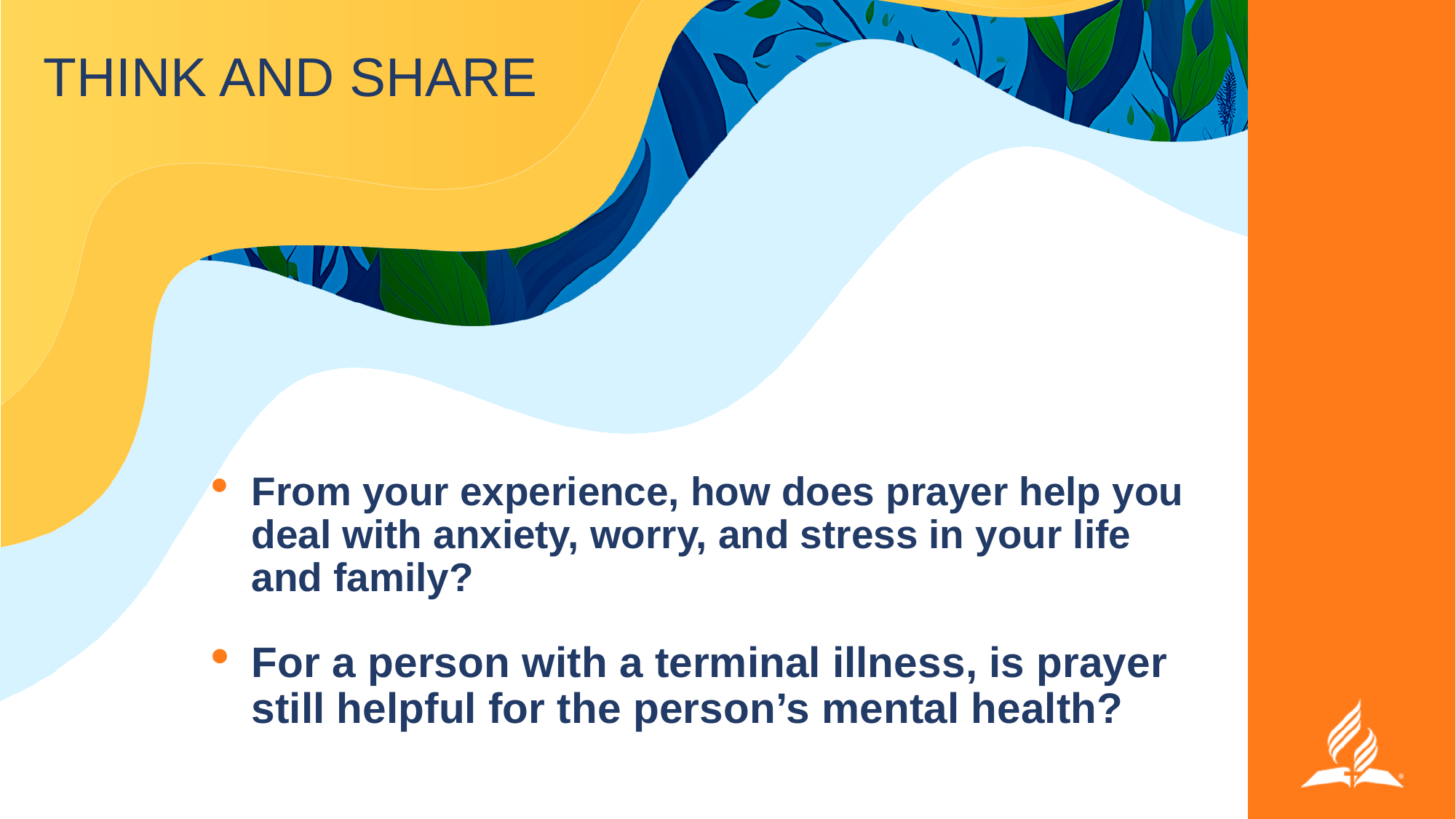

# THINK AND SHARE
From your experience, how does prayer help you deal with anxiety, worry, and stress in your life and family?

For a person with a terminal illness, is prayer still helpful for the person’s mental health?